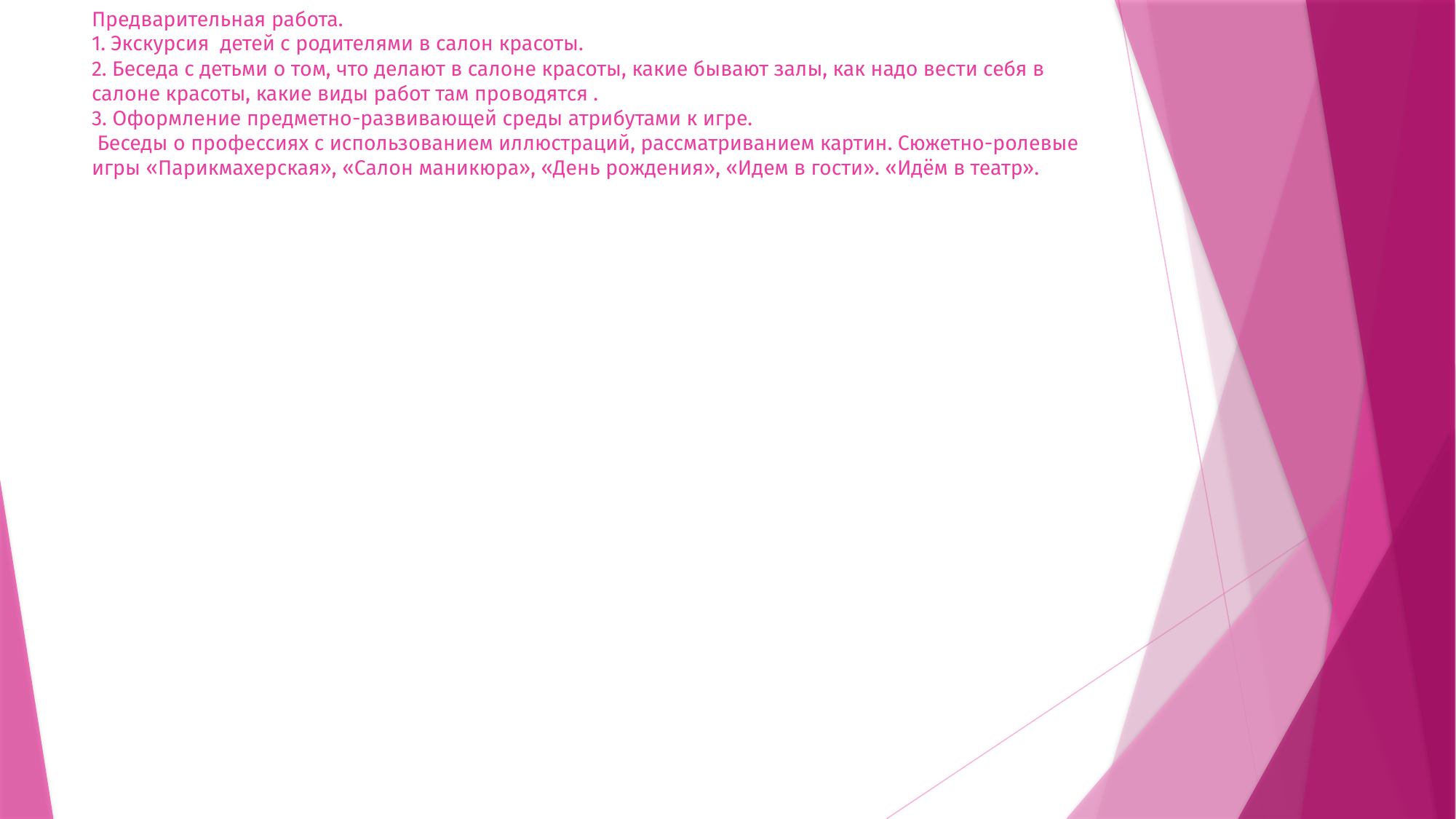

# Предварительная работа. 1. Экскурсия  детей с родителями в салон красоты. 2. Беседа с детьми о том, что делают в салоне красоты, какие бывают залы, как надо вести себя в салоне красоты, какие виды работ там проводятся . 3. Оформление предметно-развивающей среды атрибутами к игре. Беседы о профессиях с использованием иллюстраций, рассматриванием картин. Сюжетно-ролевые игры «Парикмахерская», «Салон маникюра», «День рождения», «Идем в гости». «Идём в театр».